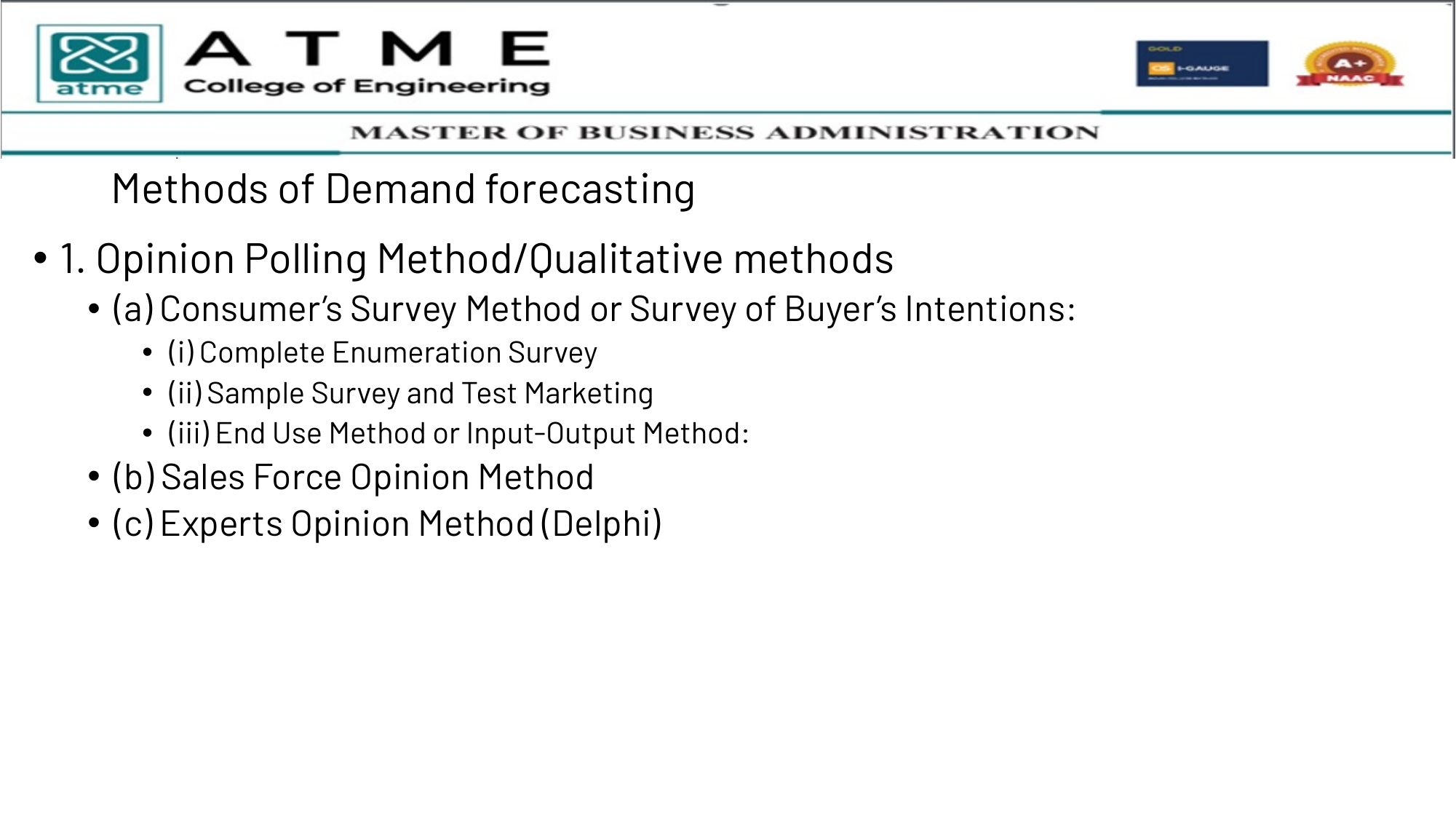

# Methods of Demand forecasting
1. Opinion Polling Method/Qualitative methods
(a) Consumer’s Survey Method or Survey of Buyer’s Intentions:
(i) Complete Enumeration Survey
(ii) Sample Survey and Test Marketing
(iii) End Use Method or Input-Output Method:
(b) Sales Force Opinion Method
(c) Experts Opinion Method (Delphi)